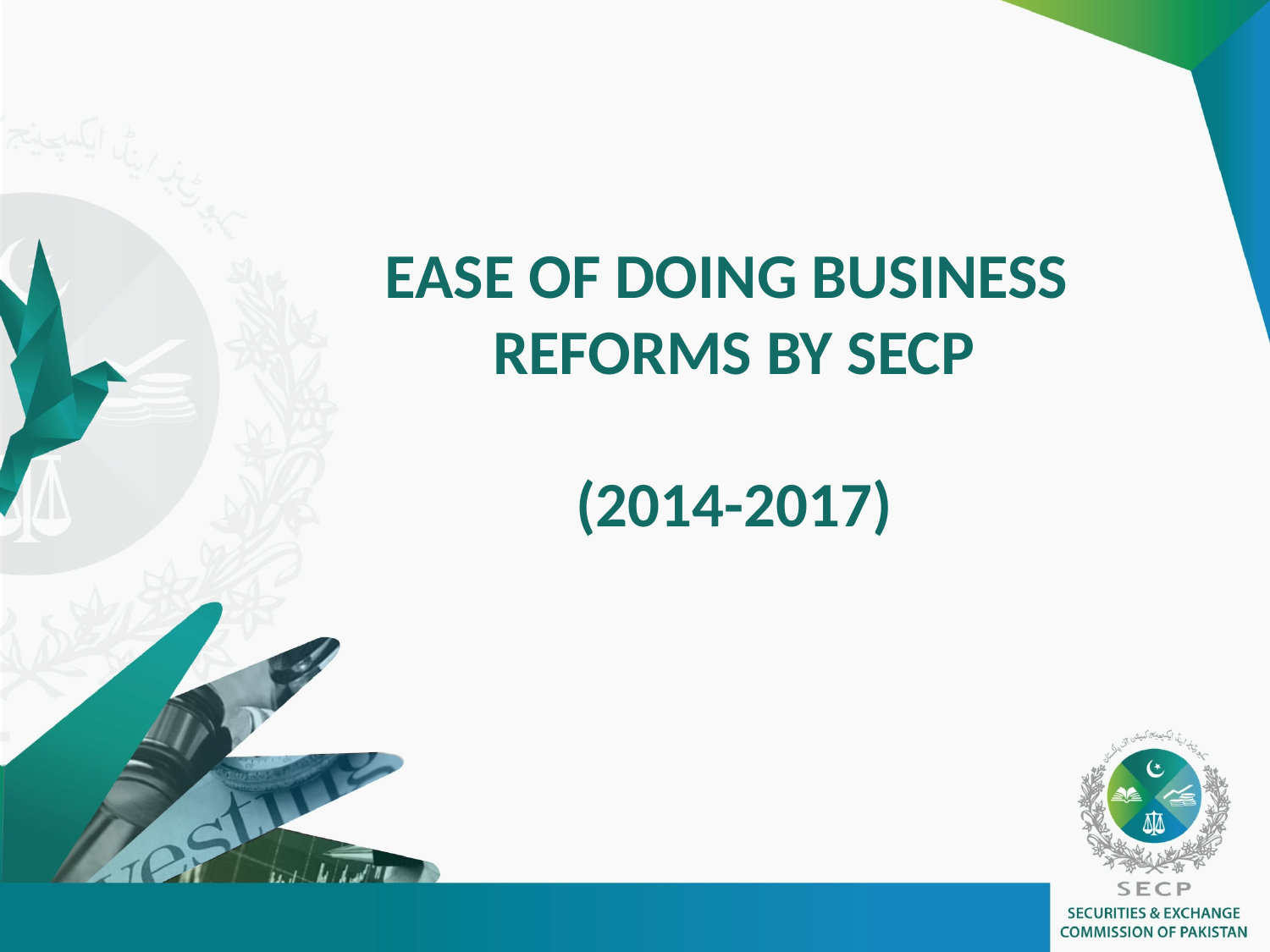

EASE OF DOING BUSINESS
REFORMS BY SECP

(2014-2017)